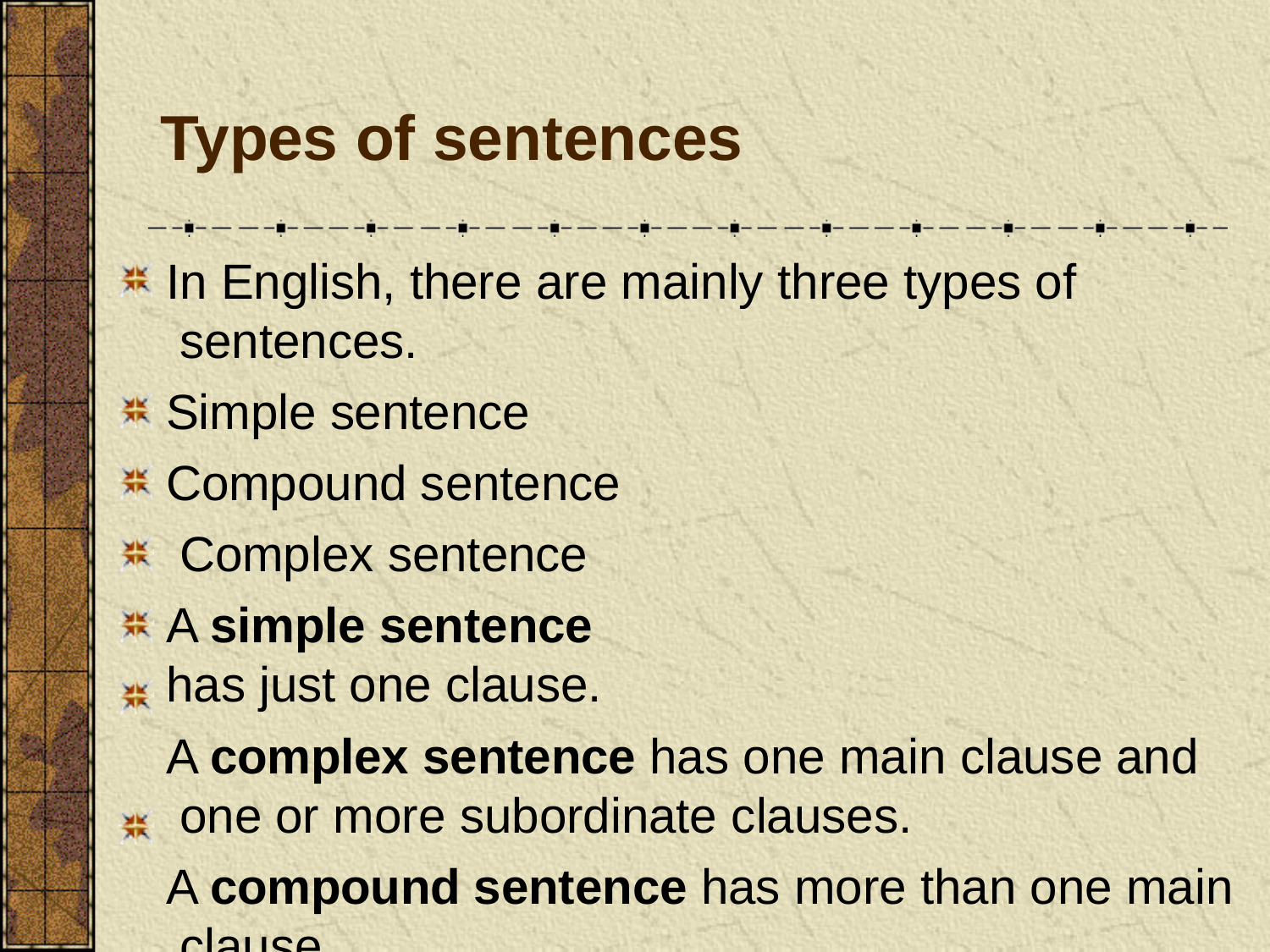

# Types of sentences
In English, there are mainly three types of  sentences.
Simple sentence  Compound sentence  Complex sentence
A simple sentence has just one clause.
A complex sentence has one main clause and  one or more subordinate clauses.
A compound sentence has more than one main  clause.